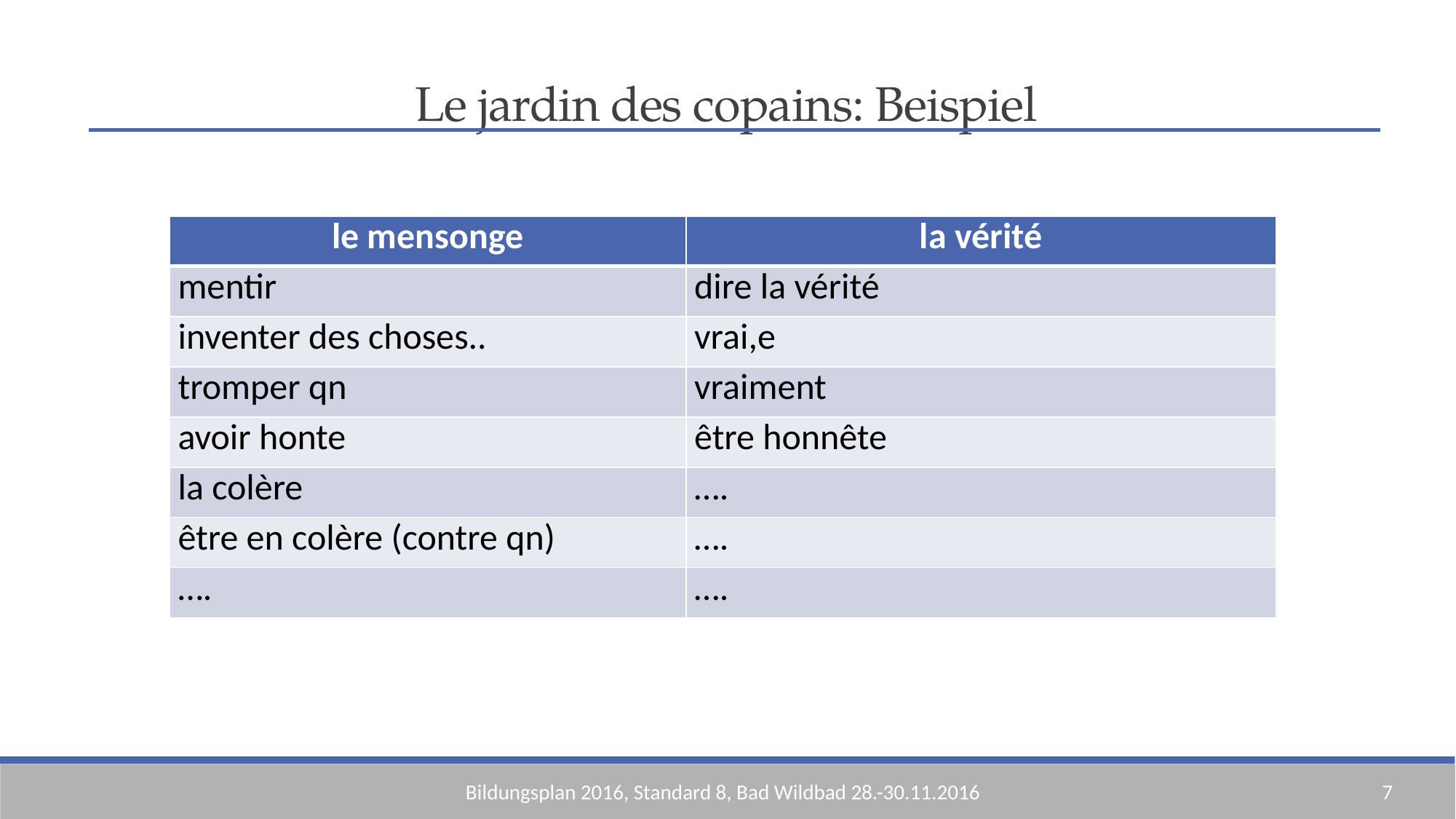

Le jardin des copains: Beispiel

| le mensonge | la vérité |
| --- | --- |
| mentir | dire la vérité |
| inventer des choses.. | vrai,e |
| tromper qn | vraiment |
| avoir honte | être honnête |
| la colère | …. |
| être en colère (contre qn) | …. |
| …. | …. |